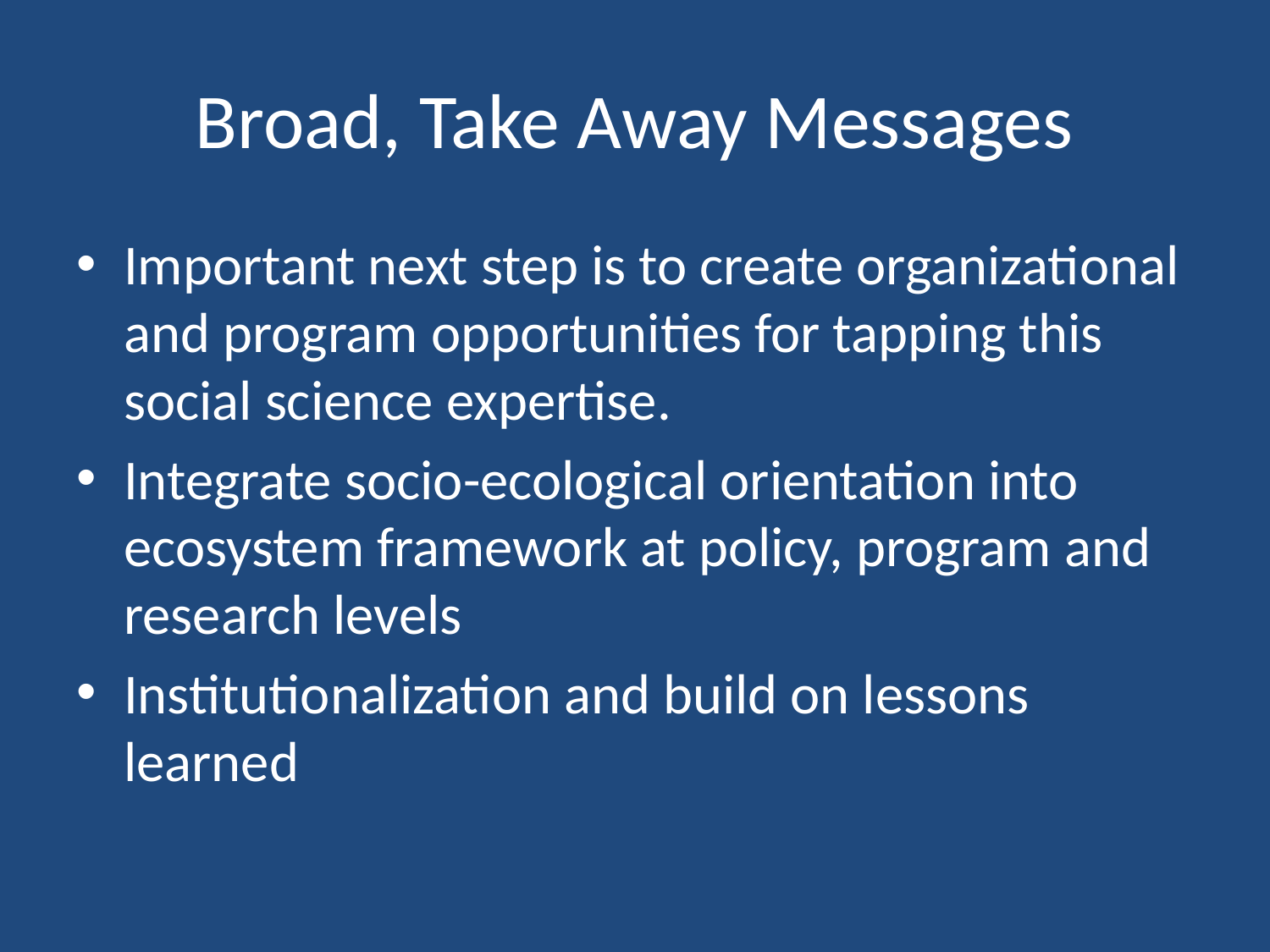

# Broad, Take Away Messages
Important next step is to create organizational and program opportunities for tapping this social science expertise.
Integrate socio-ecological orientation into ecosystem framework at policy, program and research levels
Institutionalization and build on lessons learned